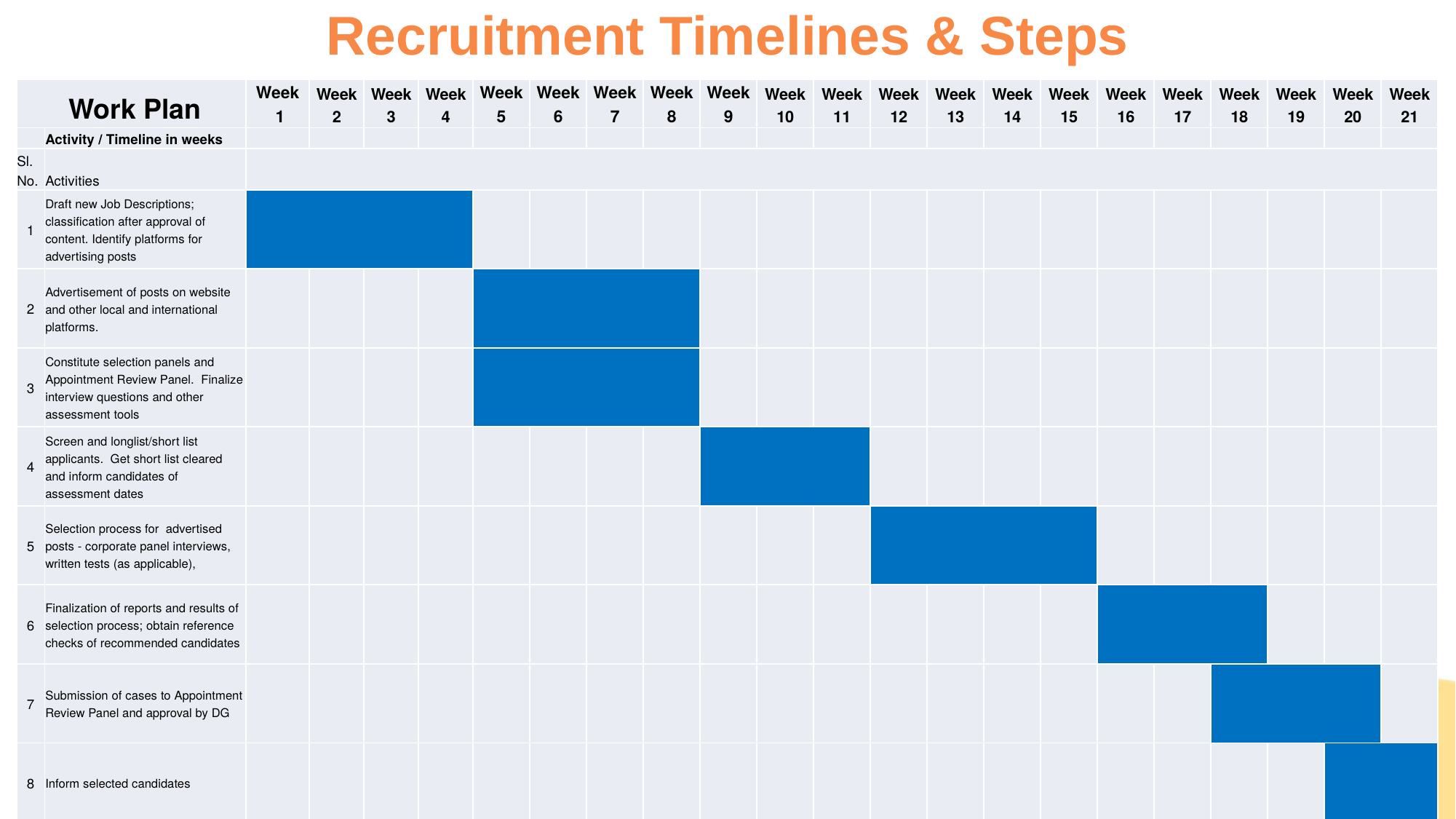

# Recruitment Timelines & Steps
| Work Plan |  | Week 1 | Week 2 | Week 3 | Week 4 | Week 5 | Week 6 | Week 7 | Week 8 | Week 9 | Week 10 | Week 11 | Week 12 | Week 13 | Week 14 | Week 15 | Week 16 | Week 17 | Week 18 | Week 19 | Week 20 | Week 21 |
| --- | --- | --- | --- | --- | --- | --- | --- | --- | --- | --- | --- | --- | --- | --- | --- | --- | --- | --- | --- | --- | --- | --- |
|  | Activity / Timeline in weeks |  |  |  |  |  |  |  |  |  |  |  |  |  |  |  |  |  |  |  |  |  |
| Sl. No. | Activities |  |  |  |  |  |  |  |  |  |  |  |  |  |  |  |  |  |  |  |  |  |
| 1 | Draft new Job Descriptions; classification after approval of content. Identify platforms for advertising posts |  |  |  |  |  |  |  |  |  |  |  |  |  |  |  |  |  |  |  |  |  |
| 2 | Advertisement of posts on website and other local and international platforms. |  |  |  |  |  |  |  |  |  |  |  |  |  |  |  |  |  |  |  |  |  |
| 3 | Constitute selection panels and Appointment Review Panel. Finalize interview questions and other assessment tools |  |  |  |  |  |  |  |  |  |  |  |  |  |  |  |  |  |  |  |  |  |
| 4 | Screen and longlist/short list applicants. Get short list cleared and inform candidates of assessment dates |  |  |  |  |  |  |  |  |  |  |  |  |  |  |  |  |  |  |  |  |  |
| 5 | Selection process for advertised posts - corporate panel interviews, written tests (as applicable), |  |  |  |  |  |  |  |  |  |  |  |  |  |  |  |  |  |  |  |  |  |
| 6 | Finalization of reports and results of selection process; obtain reference checks of recommended candidates |  |  |  |  |  |  |  |  |  |  |  |  |  |  |  |  |  |  |  |  |  |
| 7 | Submission of cases to Appointment Review Panel and approval by DG |  |  |  |  |  |  |  |  |  |  |  |  |  |  |  |  |  |  |  |  |  |
| 8 | Inform selected candidates |  |  |  |  |  |  |  |  |  |  |  |  |  |  |  |  |  |  |  |  |  |
9